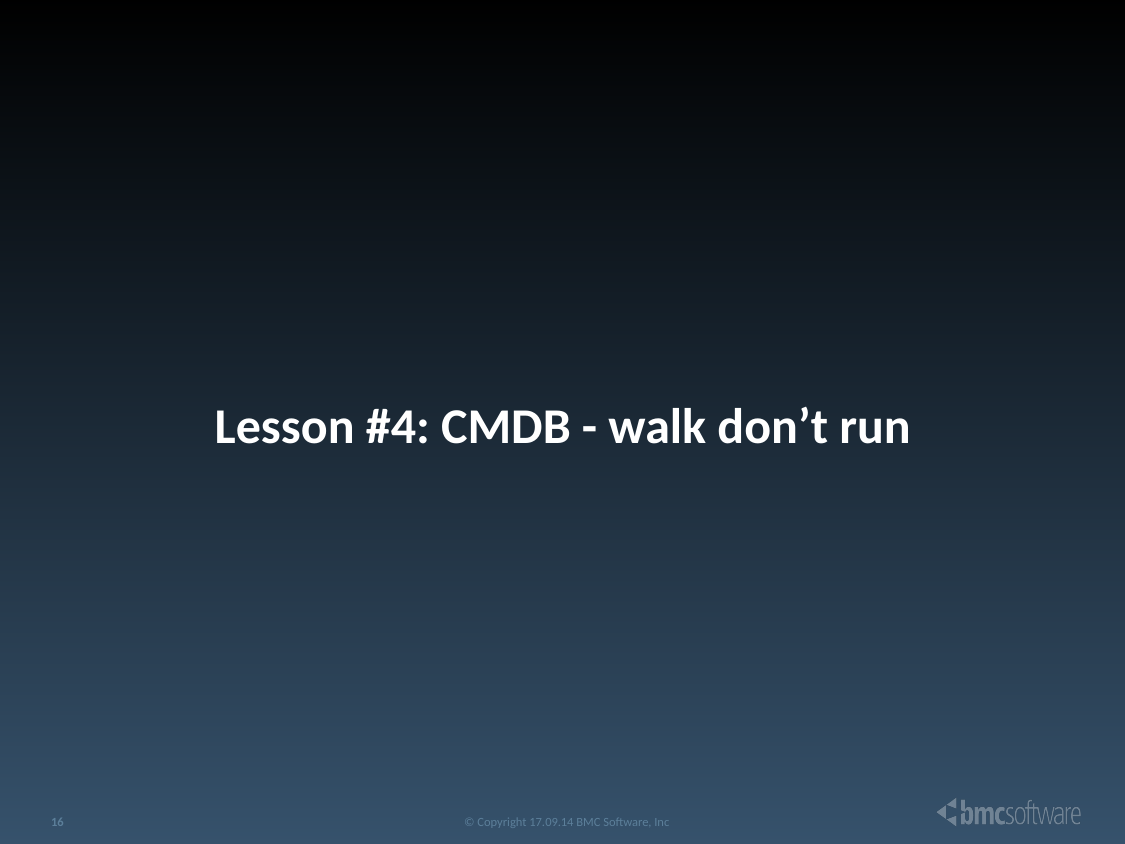

Lesson #4: CMDB - walk don’t run